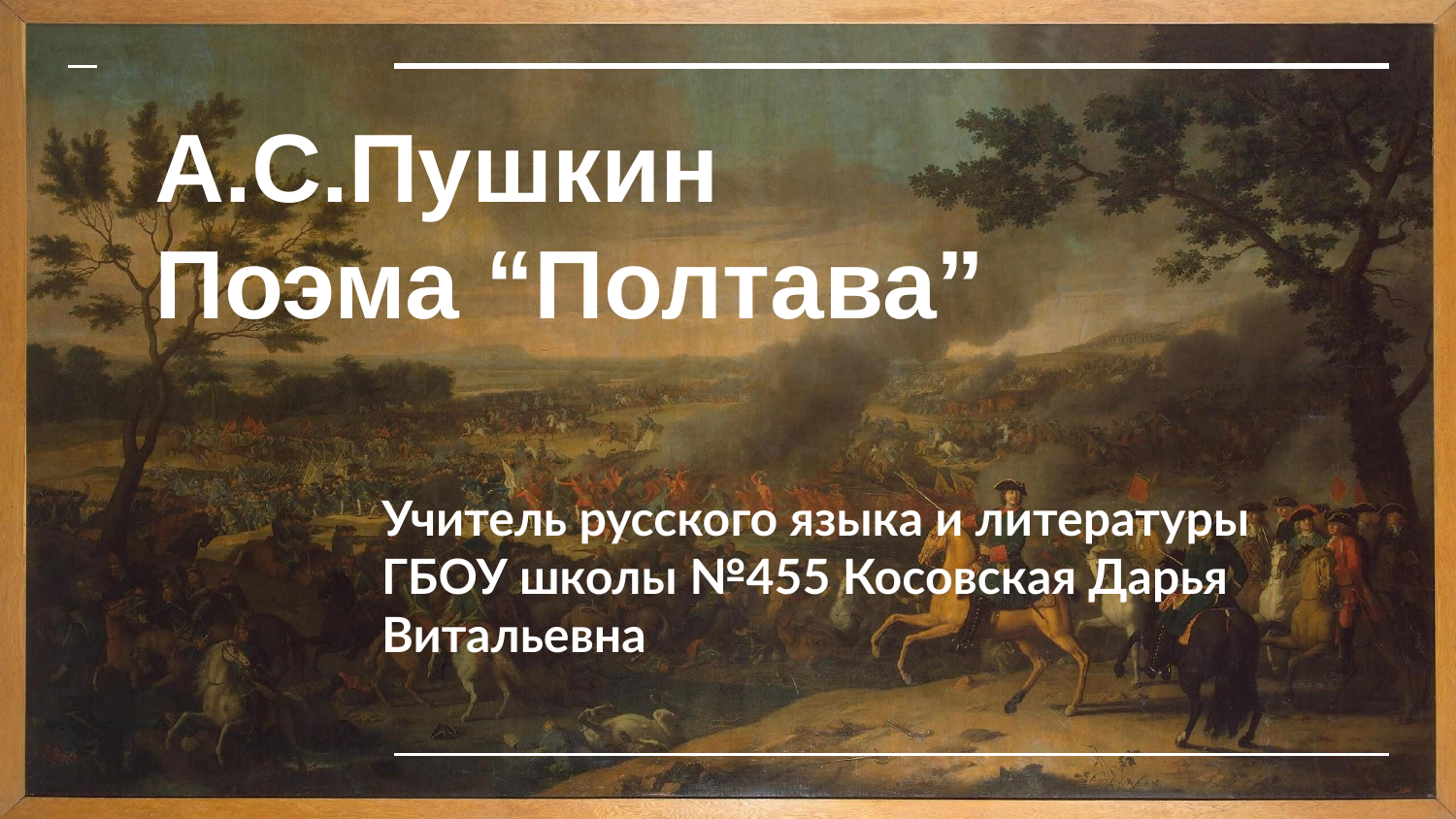

# А.С.Пушкин
Поэма “Полтава”
Учитель русского языка и литературы ГБОУ школы №455 Косовская Дарья Витальевна